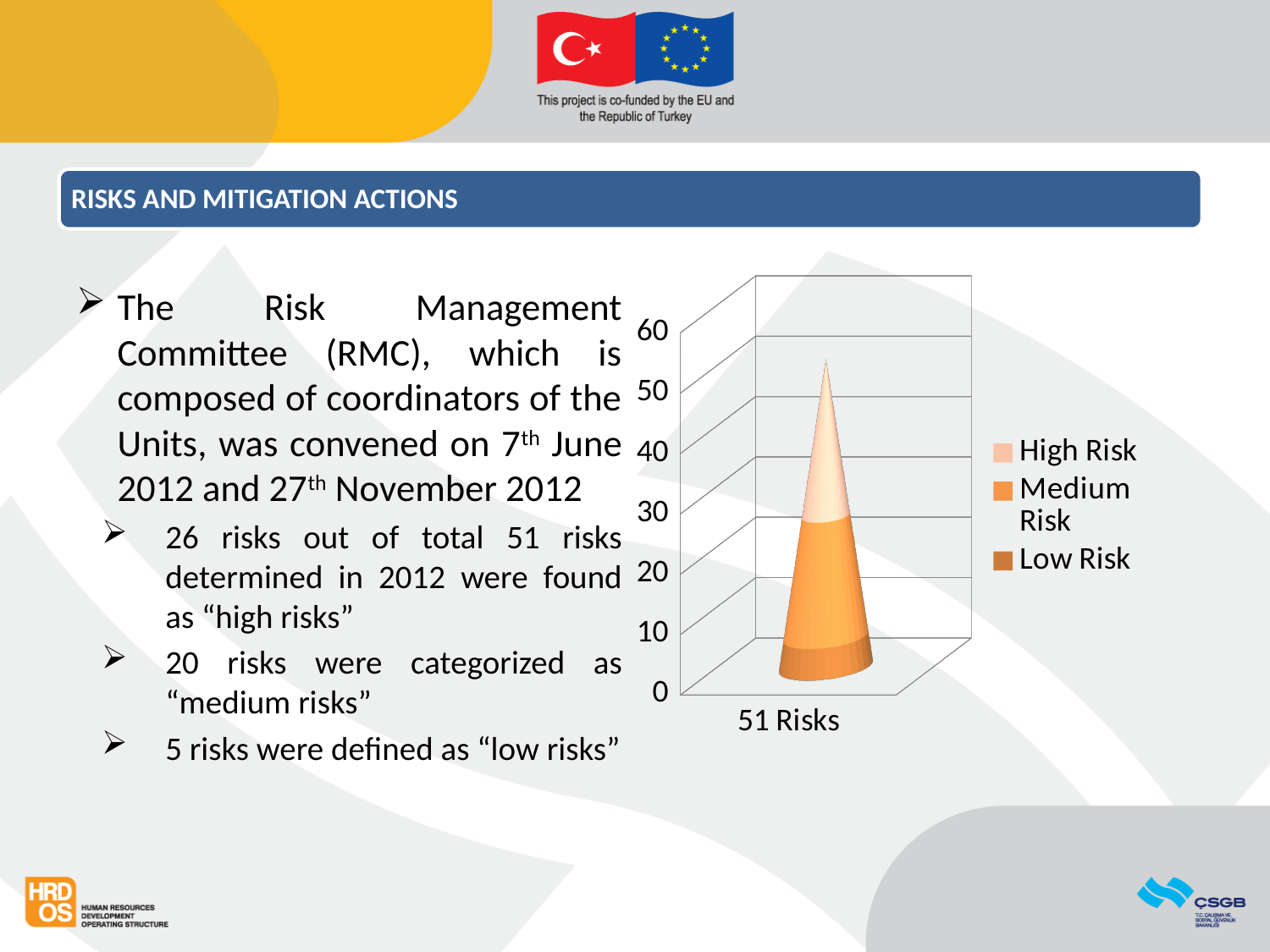

RISKS AND MITIGATION ACTIONS

[unsupported chart]

The Risk Management Committee (RMC), which is composed of coordinators of the Units, was convened on 7th June 2012 and 27th November 2012
26 risks out of total 51 risks determined in 2012 were found as “high risks”
20 risks were categorized as “medium risks”
5 risks were defined as “low risks”